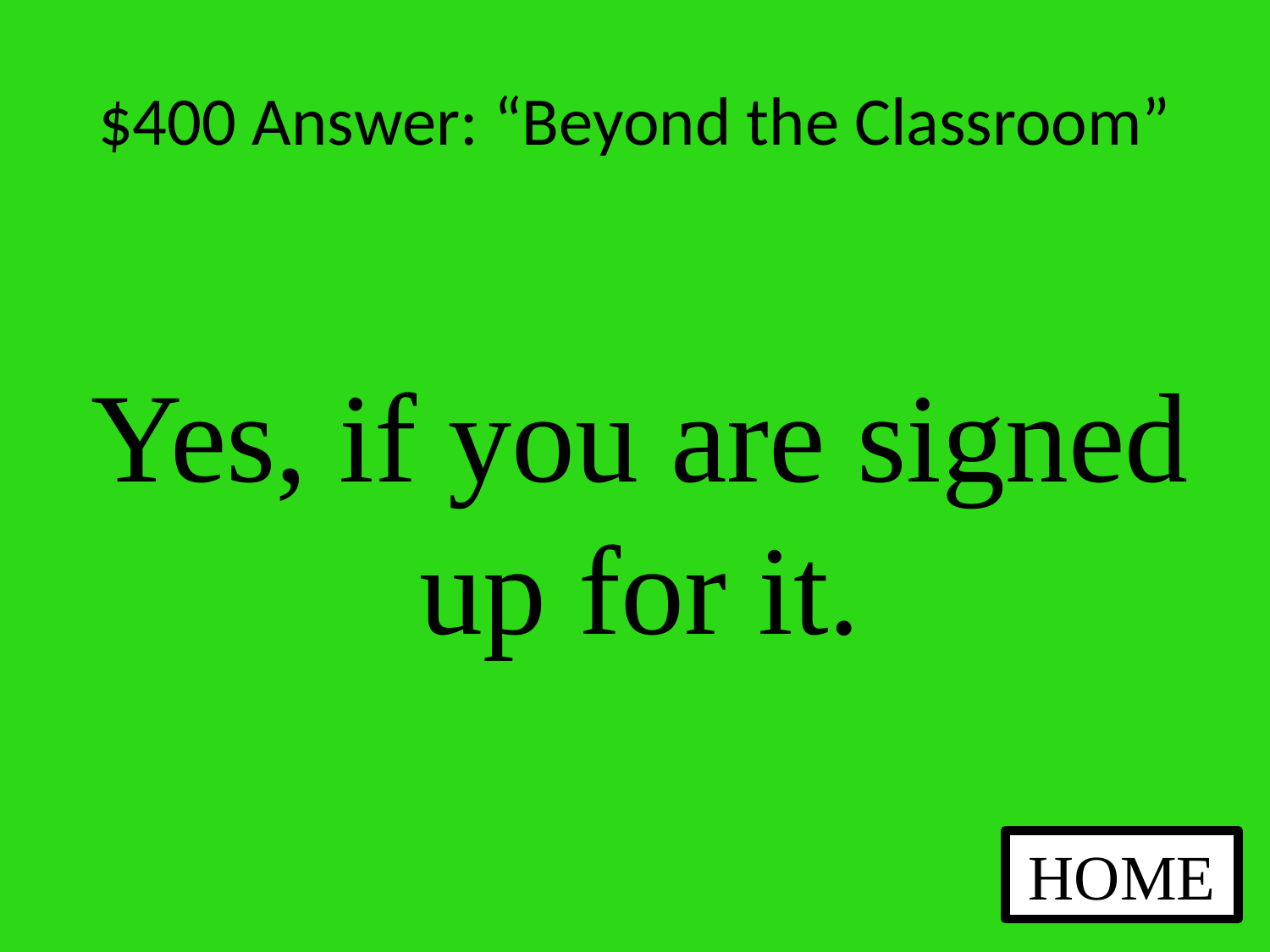

# $400 Answer: “Beyond the Classroom”
Yes, if you are signed up for it.
HOME